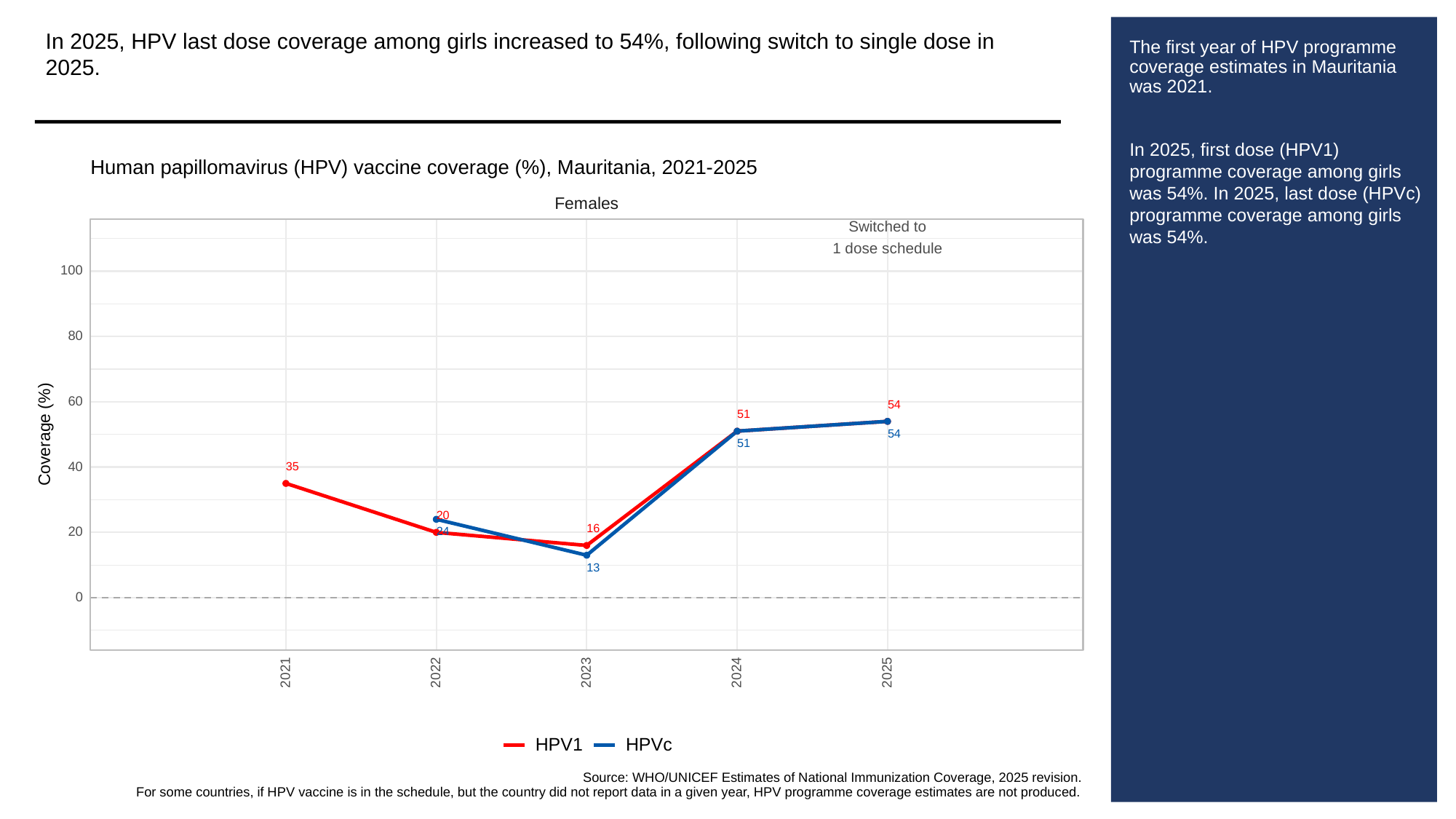

In 2025, HPV last dose coverage among girls increased to 54%, following switch to single dose in 2025.
# The first year of HPV programme coverage estimates in Mauritania was 2021.

In 2025, first dose (HPV1) programme coverage among girls was 54%. In 2025, last dose (HPVc) programme coverage among girls was 54%.

Human papillomavirus (HPV) vaccine coverage (%), Mauritania, 2021-2025
Females

Switched to

1 dose schedule
100

80

60
54

51

Coverage (%)

54

51
40
35

20

16
20
24

13

0

2023
2021
2022
2024
2025
HPVc
HPV1

Source: WHO/UNICEF Estimates of National Immunization Coverage, 2025 revision.
For some countries, if HPV vaccine is in the schedule, but the country did not report data in a given year, HPV programme coverage estimates are not produced.